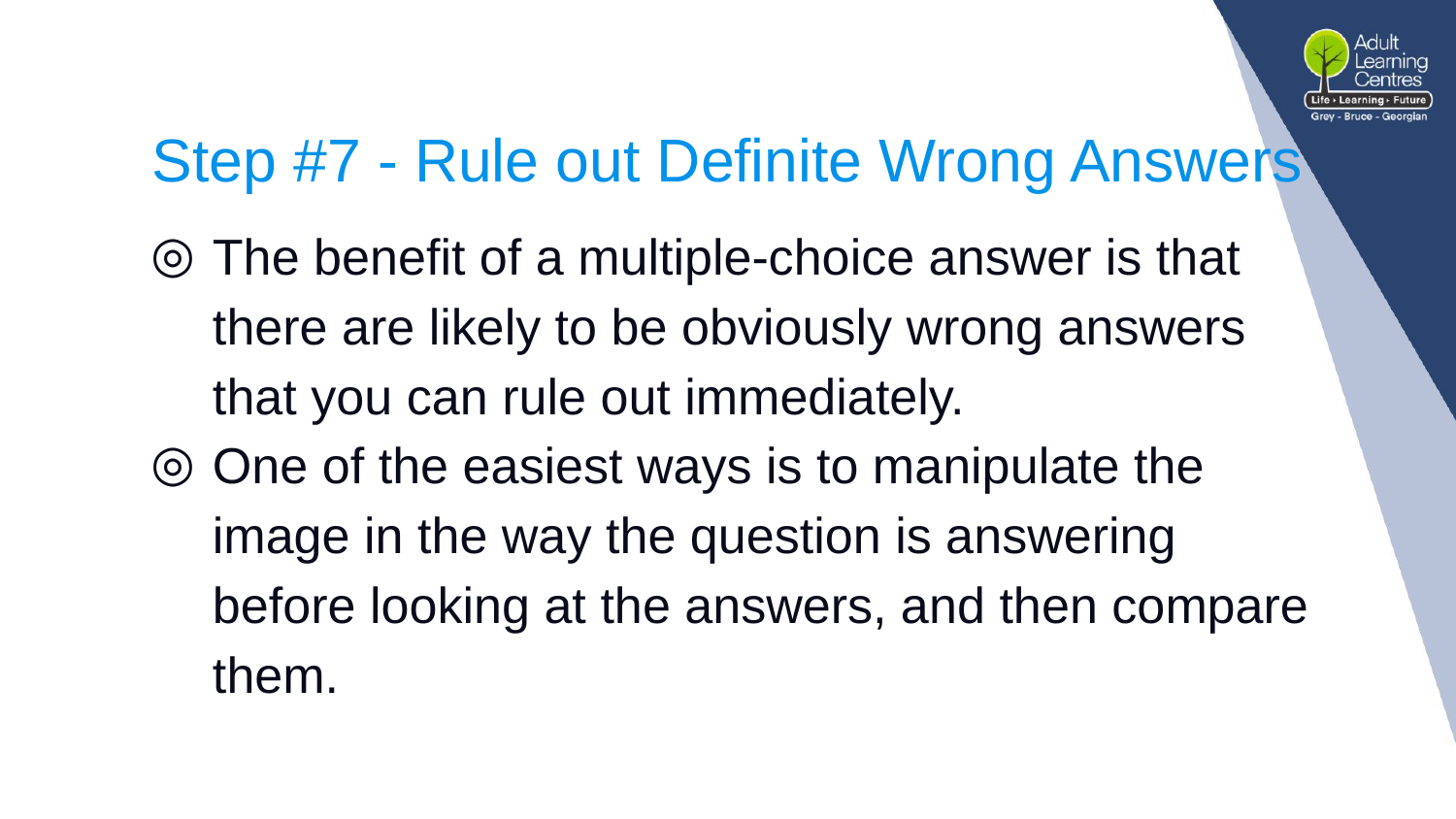

# Step #7 - Rule out Definite Wrong Answers
The benefit of a multiple-choice answer is that there are likely to be obviously wrong answers that you can rule out immediately.
One of the easiest ways is to manipulate the image in the way the question is answering before looking at the answers, and then compare them.